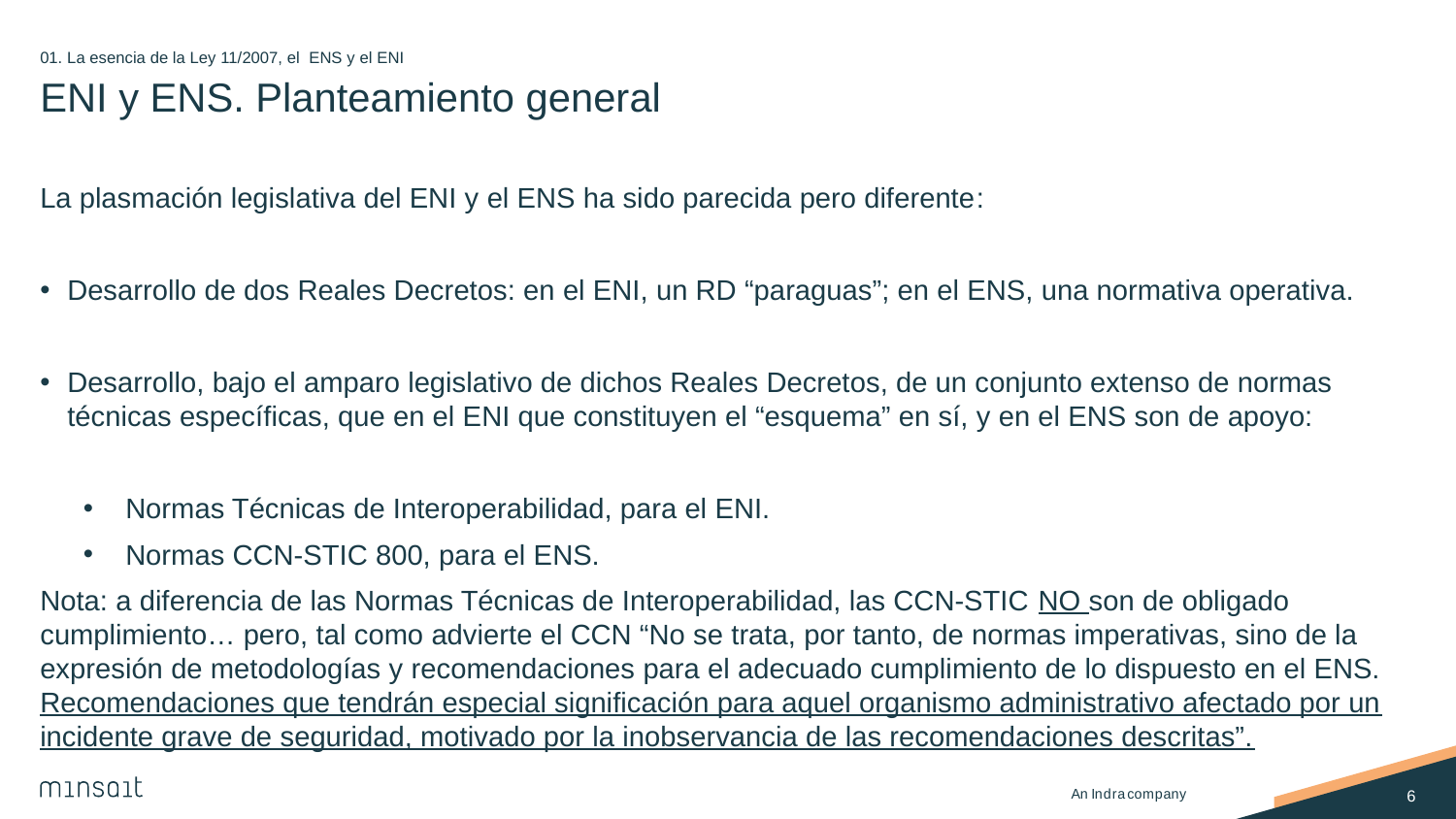

01. La esencia de la Ley 11/2007, el  ENS y el ENI
# ENI y ENS. Planteamiento general
La plasmación legislativa del ENI y el ENS ha sido parecida pero diferente:

Desarrollo de dos Reales Decretos: en el ENI, un RD “paraguas”; en el ENS, una normativa operativa.

Desarrollo, bajo el amparo legislativo de dichos Reales Decretos, de un conjunto extenso de normas técnicas específicas, que en el ENI que constituyen el “esquema” en sí, y en el ENS son de apoyo:

Normas Técnicas de Interoperabilidad, para el ENI.
Normas CCN-STIC 800, para el ENS.
Nota: a diferencia de las Normas Técnicas de Interoperabilidad, las CCN-STIC NO son de obligado cumplimiento… pero, tal como advierte el CCN “No se trata, por tanto, de normas imperativas, sino de la expresión de metodologías y recomendaciones para el adecuado cumplimiento de lo dispuesto en el ENS. Recomendaciones que tendrán especial significación para aquel organismo administrativo afectado por un incidente grave de seguridad, motivado por la inobservancia de las recomendaciones descritas”.